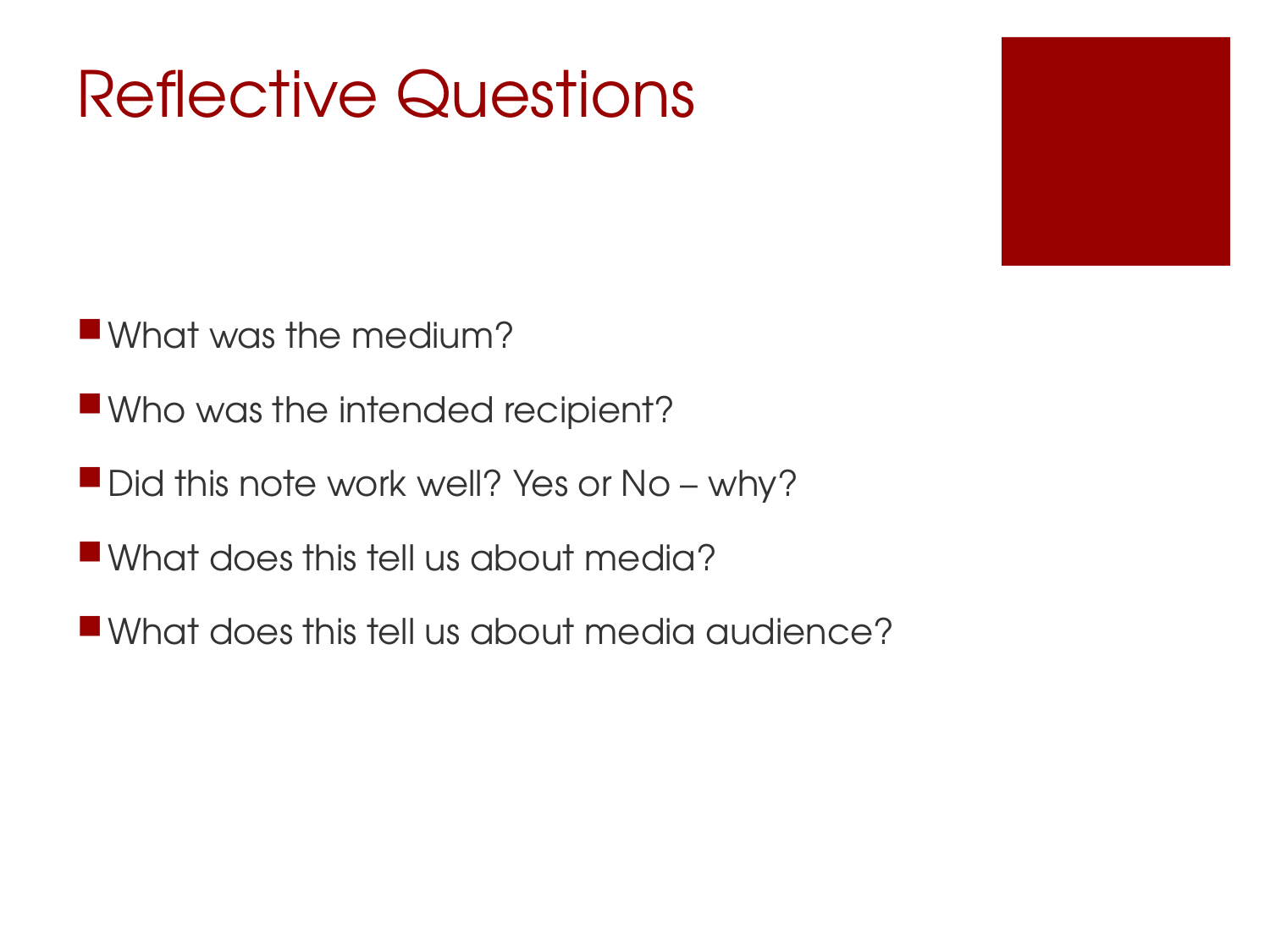

# Reflective Questions
What was the medium?
Who was the intended recipient?
Did this note work well? Yes or No – why?
What does this tell us about media?
What does this tell us about media audience?